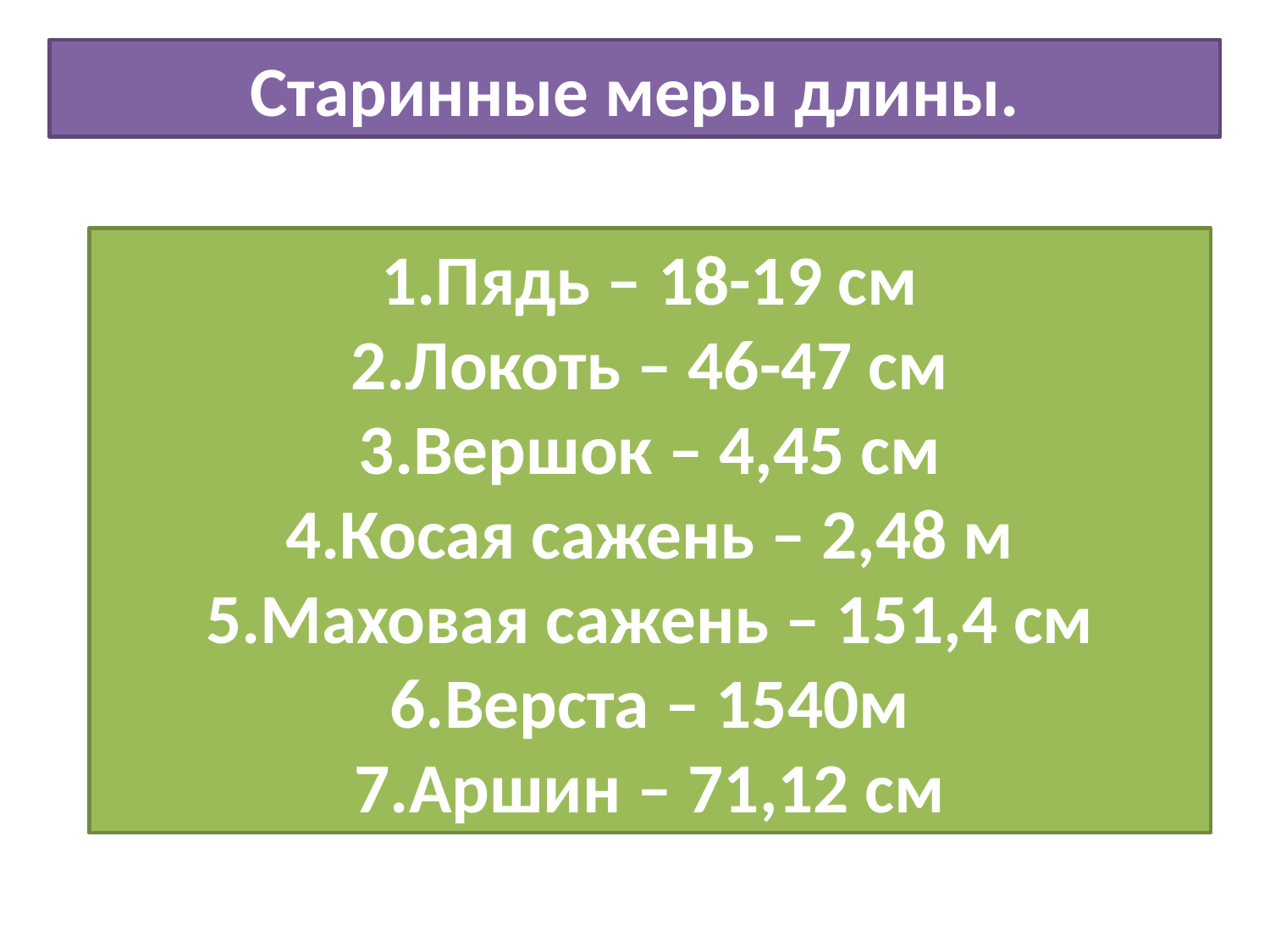

Старинные меры длины.
Пядь – 18-19 см
Локоть – 46-47 см
Вершок – 4,45 см
Косая сажень – 2,48 м
Маховая сажень – 151,4 см
Верста – 1540м
Аршин – 71,12 см